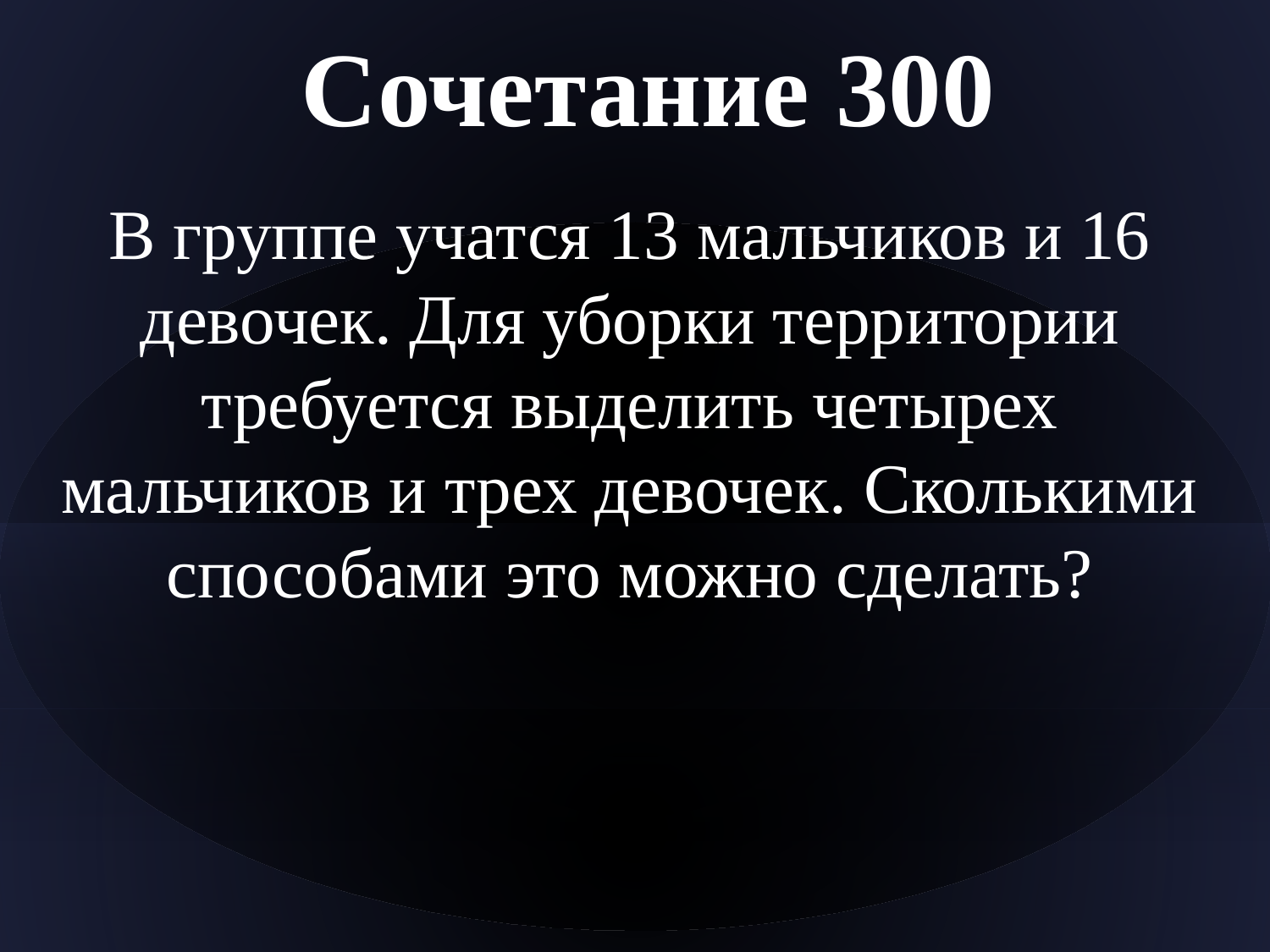

Сочетание 300

В группе учатся 13 мальчиков и 16 девочек. Для уборки территории требуется выделить четырех мальчиков и трех девочек. Сколькими способами это можно сделать?